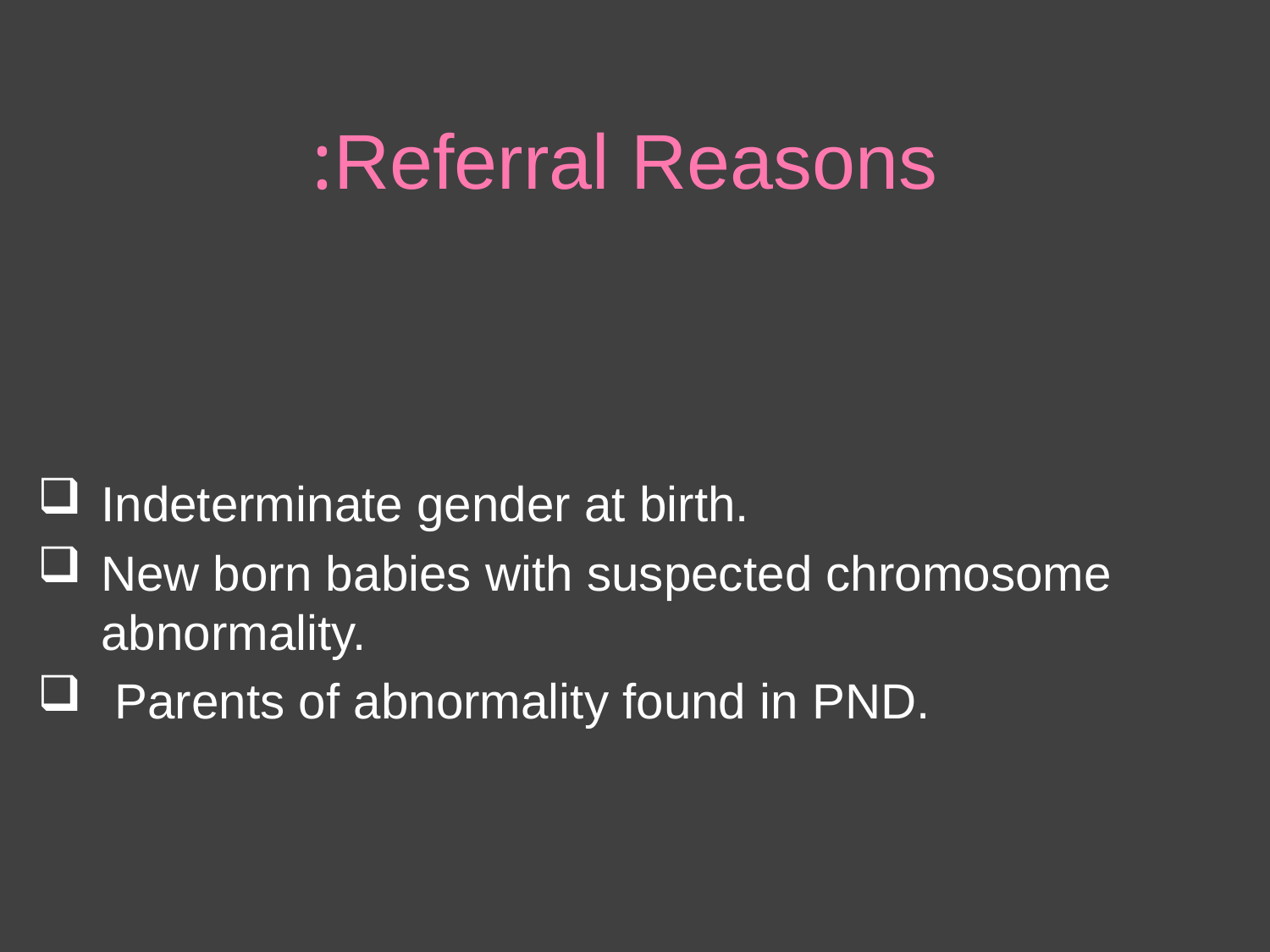

# Referral Reasons:
Indeterminate gender at birth.
New born babies with suspected chromosome abnormality.
 Parents of abnormality found in PND.